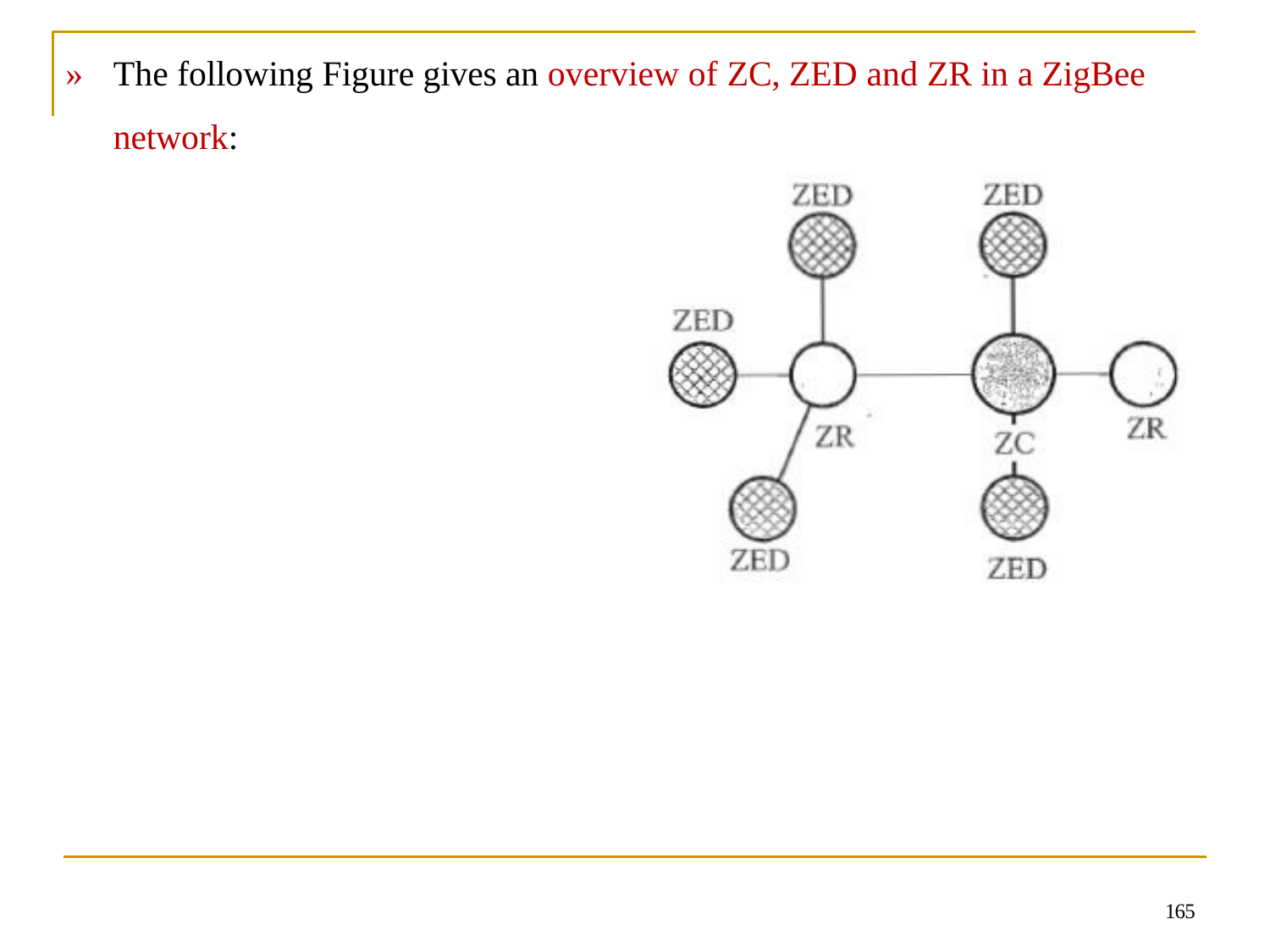

# »	The following Figure gives an overview of ZC, ZED and ZR in a ZigBee  network:

165